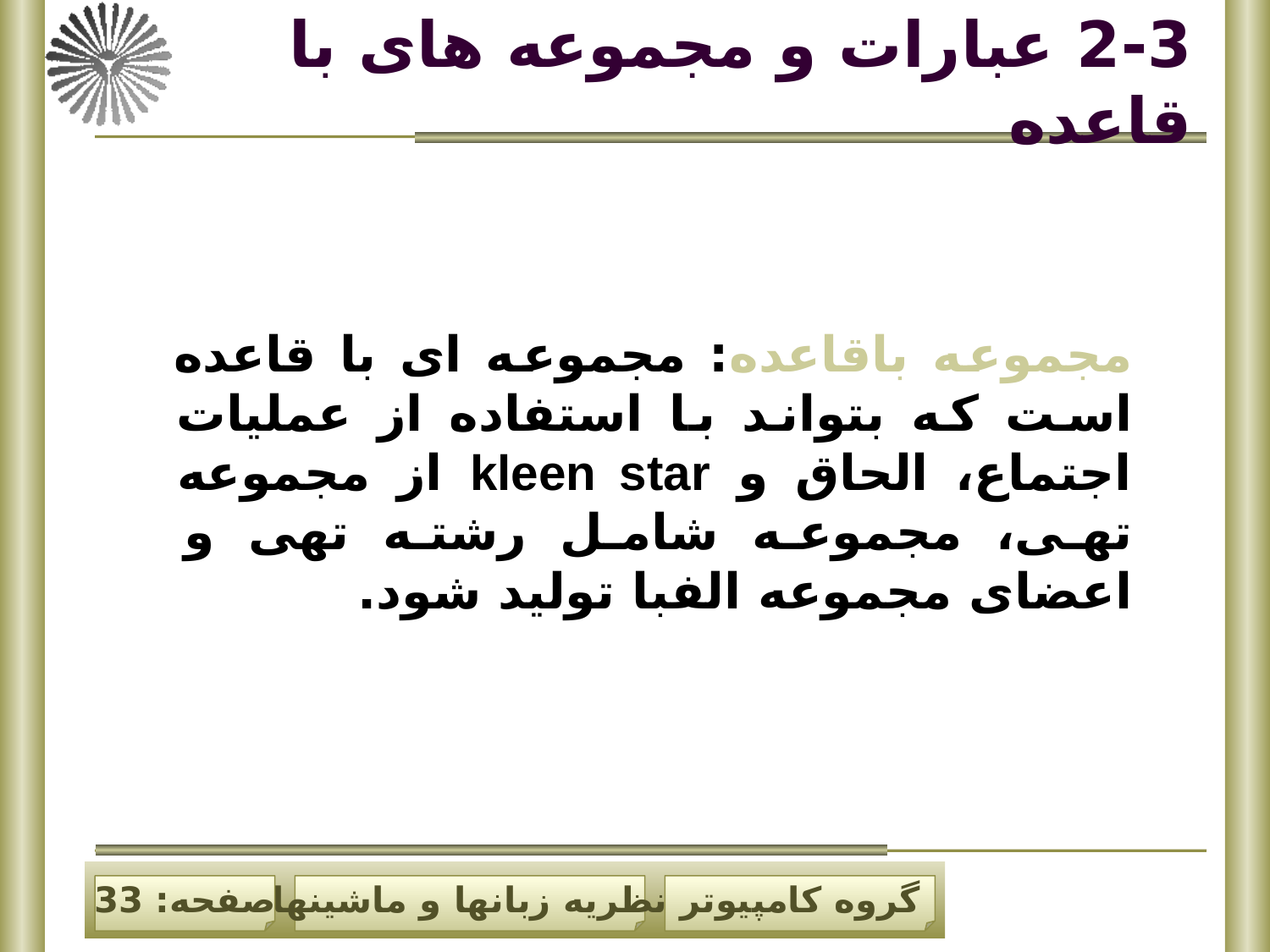

# 2-3 عبارات و مجموعه های با قاعده
مجموعه باقاعده: مجموعه ای با قاعده است که بتواند با استفاده از عملیات اجتماع، الحاق و kleen star از مجموعه تهی، مجموعه شامل رشته تهی و اعضای مجموعه الفبا تولید شود.